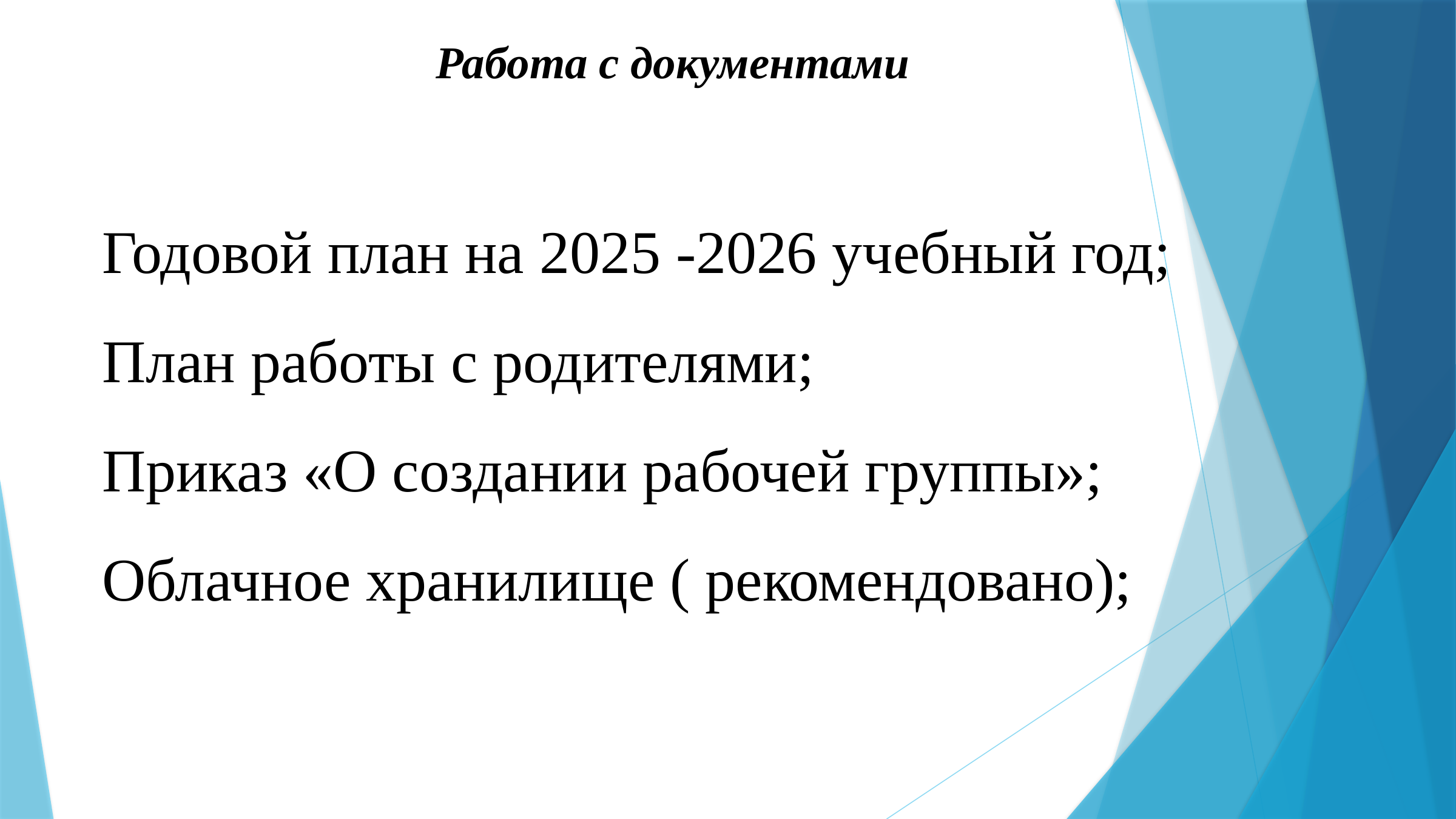

Работа с документами
Годовой план на 2025 -2026 учебный год;
План работы с родителями;
Приказ «О создании рабочей группы»;
Облачное хранилище ( рекомендовано);